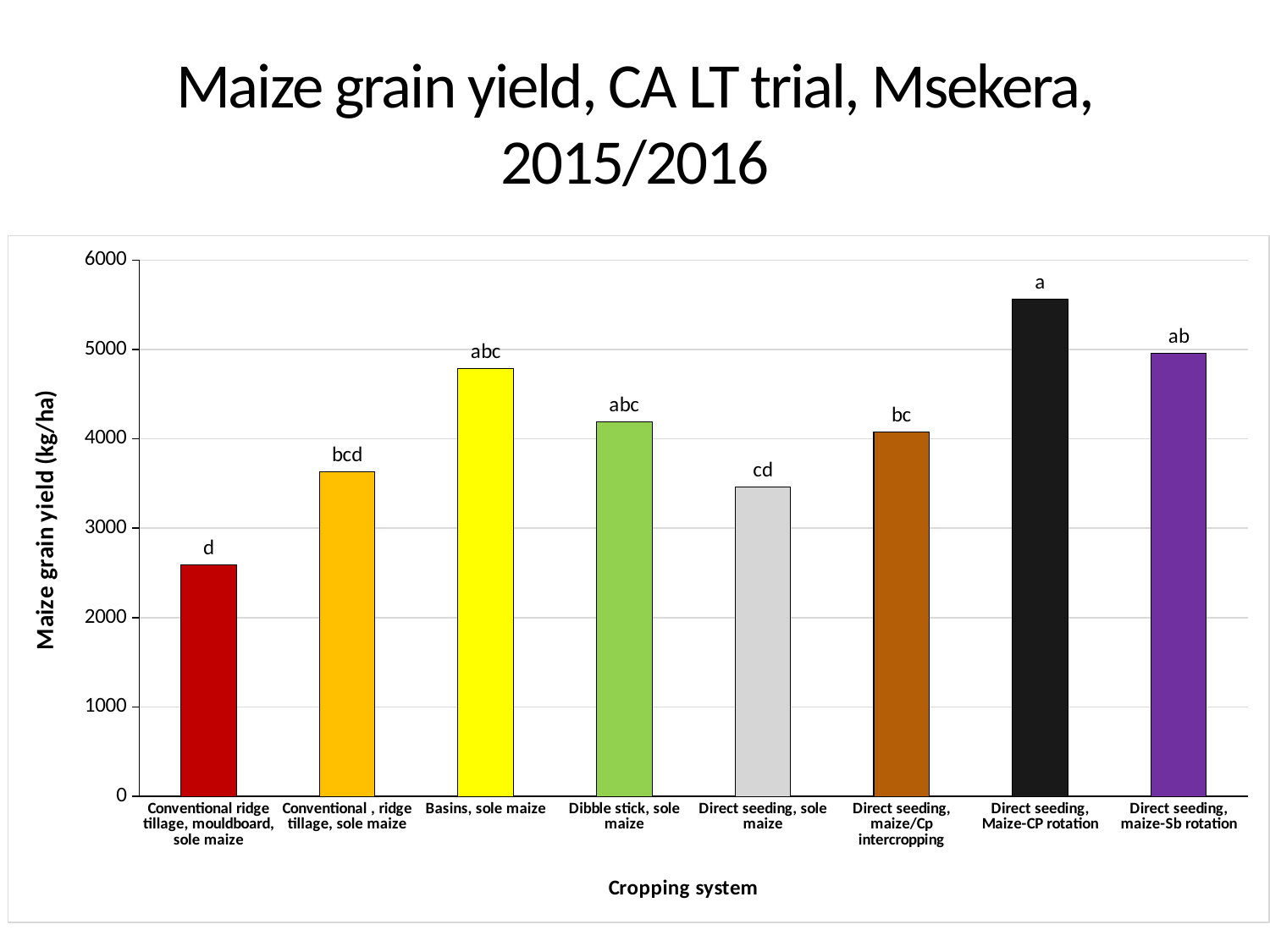

# Maize grain yield, CA LT trial, Msekera, 2015/2016

### Chart

| Category |  |
|---|---|
| Conventional ridge tillage, mouldboard, sole maize | 2586.513480002633 |
| Conventional , ridge tillage, sole maize | 3636.2463053223746 |
| Basins, sole maize | 4784.429461789947 |
| Dibble stick, sole maize | 4190.428580533909 |
| Direct seeding, sole maize | 3462.549495685077 |
| Direct seeding, maize/Cp intercropping | 4077.7232951337314 |
| Direct seeding, Maize-CP rotation | 5559.215495831266 |
| Direct seeding, maize-Sb rotation | 4959.93257208287 |